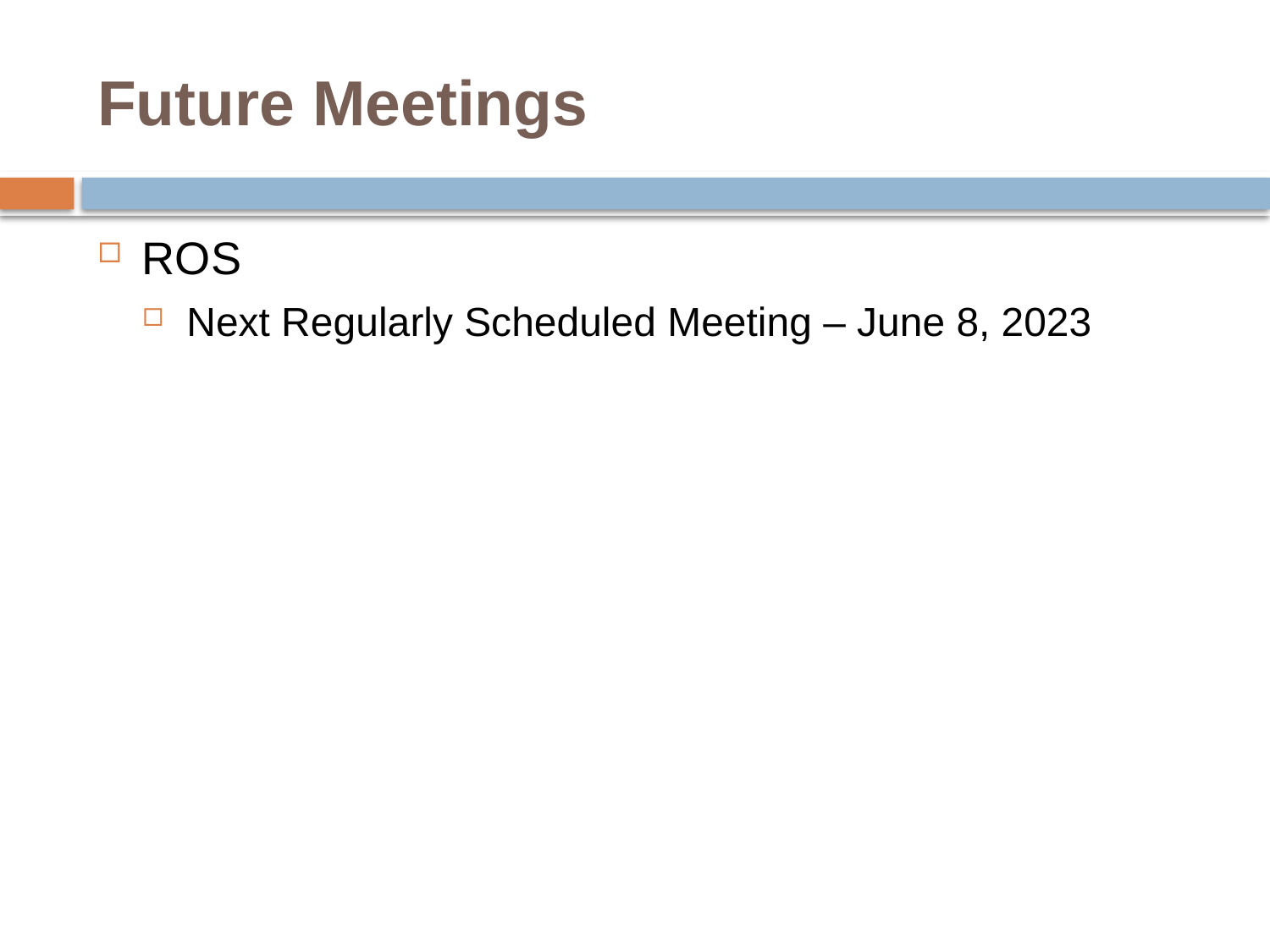

# Future Meetings
ROS
Next Regularly Scheduled Meeting – June 8, 2023